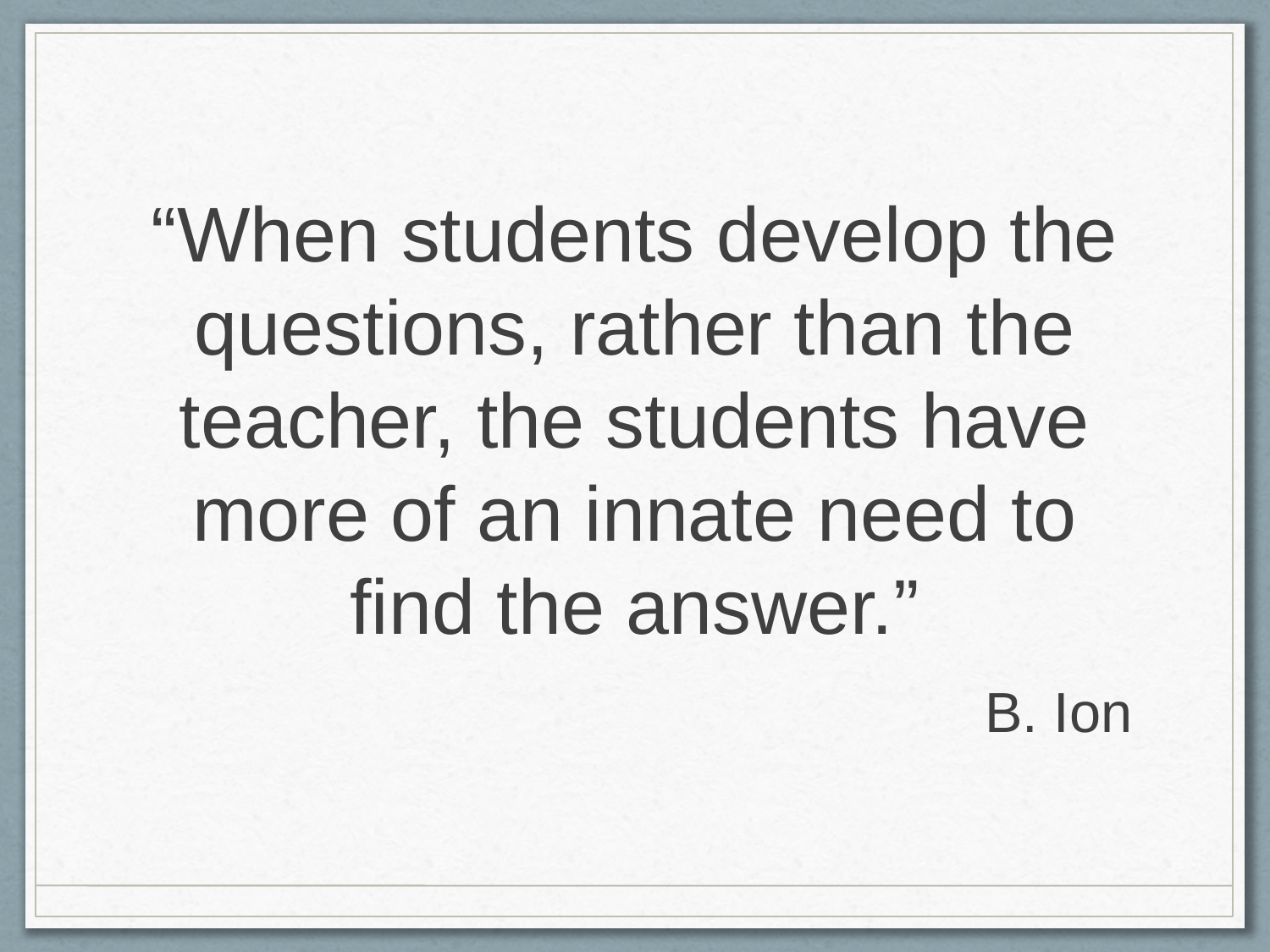

# “When students develop the questions, rather than the teacher, the students have more of an innate need to find the answer.”
B. Ion